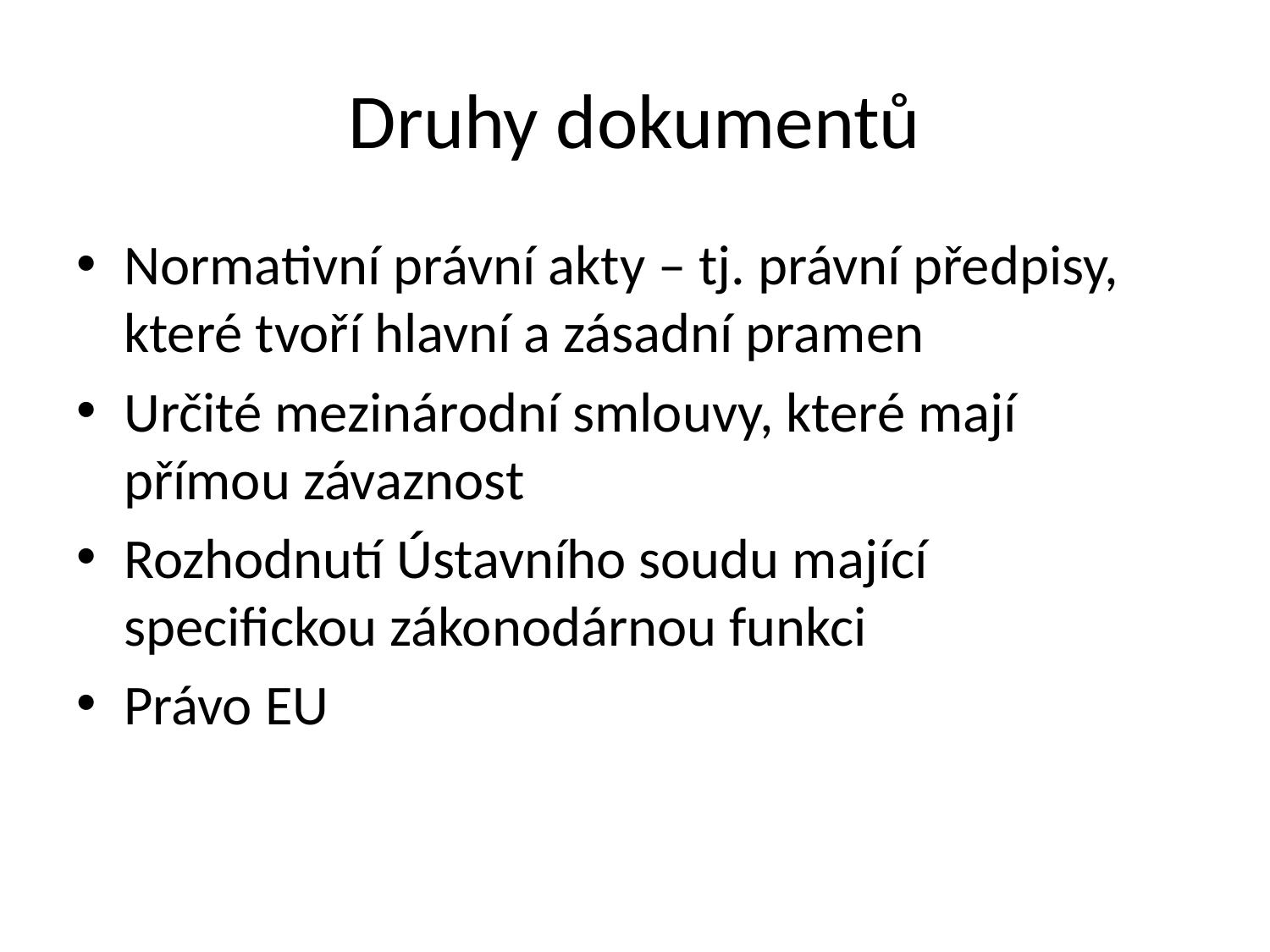

# Druhy dokumentů
Normativní právní akty – tj. právní předpisy, které tvoří hlavní a zásadní pramen
Určité mezinárodní smlouvy, které mají přímou závaznost
Rozhodnutí Ústavního soudu mající specifickou zákonodárnou funkci
Právo EU